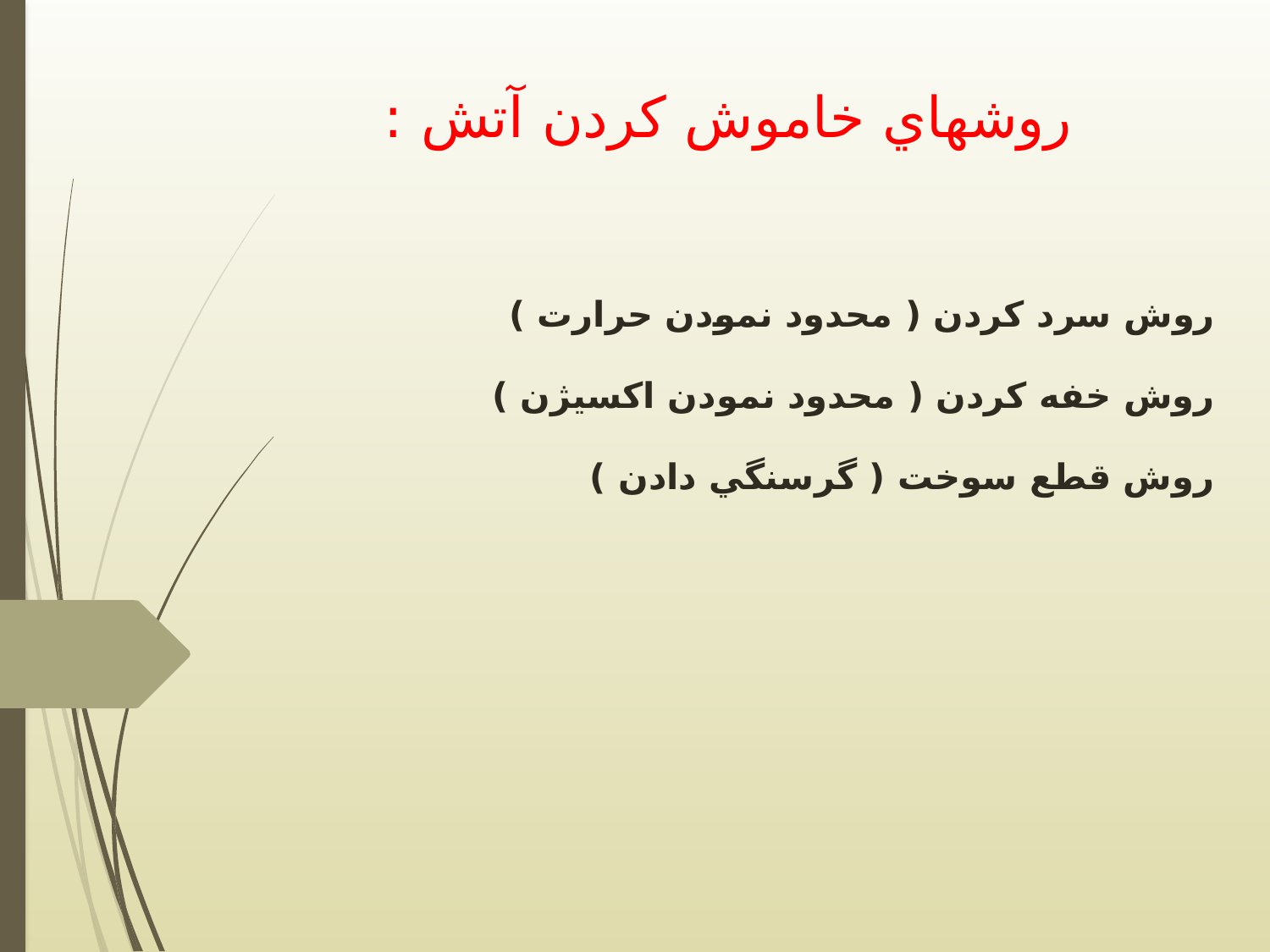

# روشهاي خاموش كردن آتش ‌:
روش سرد كردن ( محدود نمودن حرارت )
روش خفه كردن ( محدود نمودن اكسيژن )
روش قطع سوخت ( گرسنگي دادن )